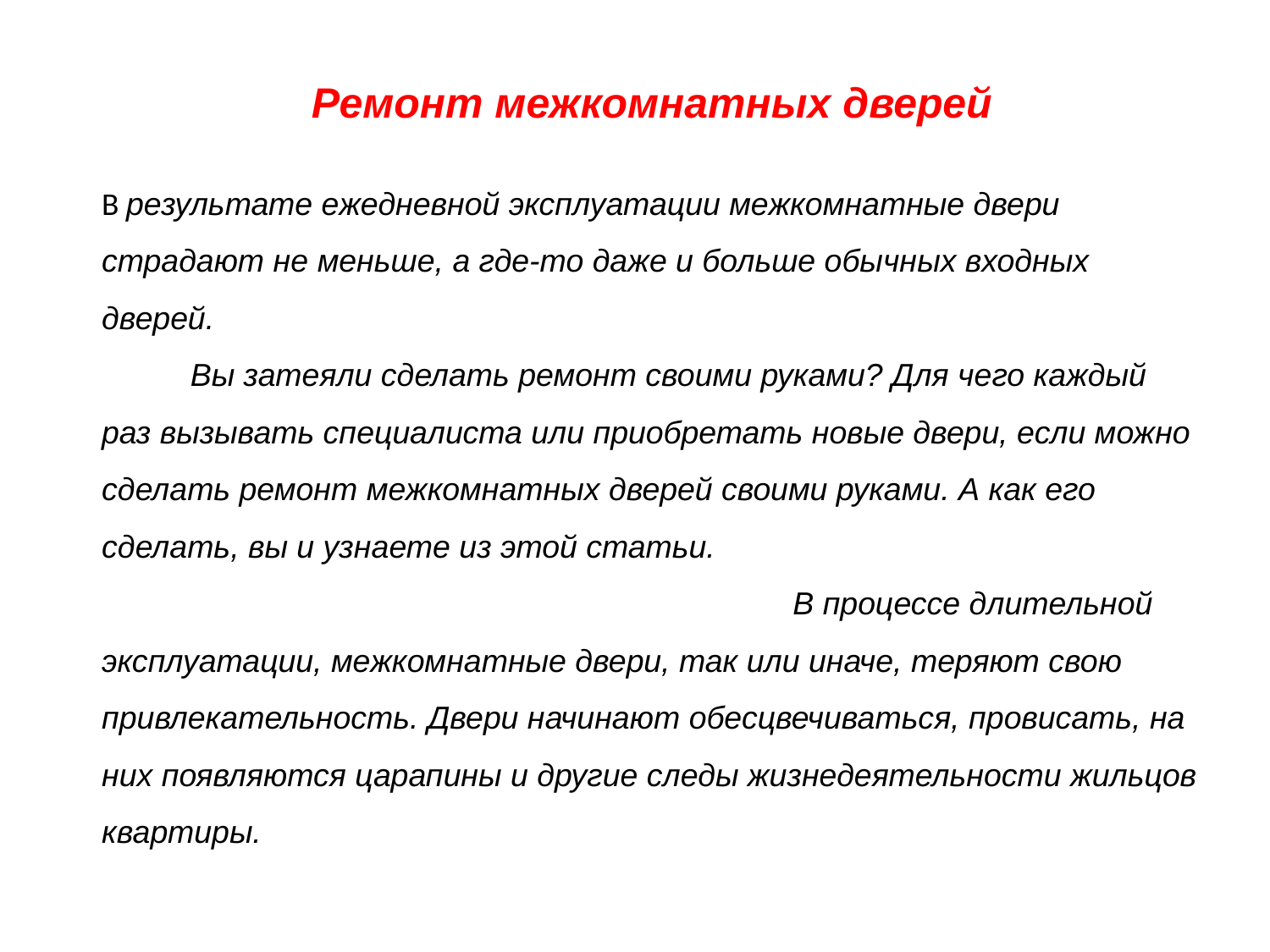

Ремонт межкомнатных дверей

В результате ежедневной эксплуатации межкомнатные двери страдают не меньше, а где-то даже и больше обычных входных дверей.                                                                                                                          Вы затеяли сделать ремонт своими руками? Для чего каждый раз вызывать специалиста или приобретать новые двери, если можно сделать ремонт межкомнатных дверей своими руками. А как его сделать, вы и узнаете из этой статьи.                                                                                                                                     В процессе длительной эксплуатации, межкомнатные двери, так или иначе, теряют свою привлекательность. Двери начинают обесцвечиваться, провисать, на них появляются царапины и другие следы жизнедеятельности жильцов квартиры.